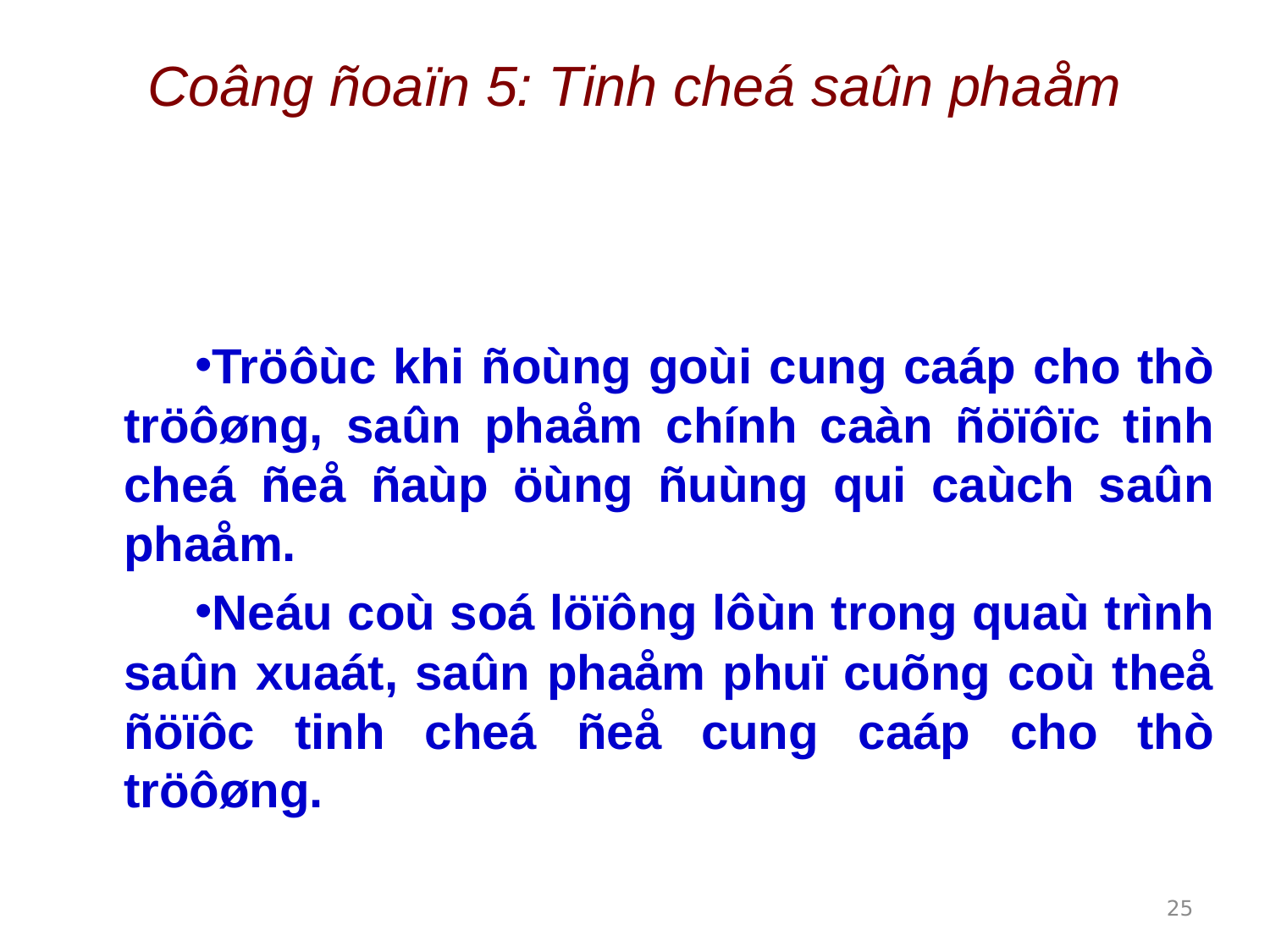

# Coâng ñoaïn 5: Tinh cheá saûn phaåm
Tröôùc khi ñoùng goùi cung caáp cho thò tröôøng, saûn phaåm chính caàn ñöïôïc tinh cheá ñeå ñaùp öùng ñuùng qui caùch saûn phaåm.
Neáu coù soá löïông lôùn trong quaù trình saûn xuaát, saûn phaåm phuï cuõng coù theå ñöïôc tinh cheá ñeå cung caáp cho thò tröôøng.
25